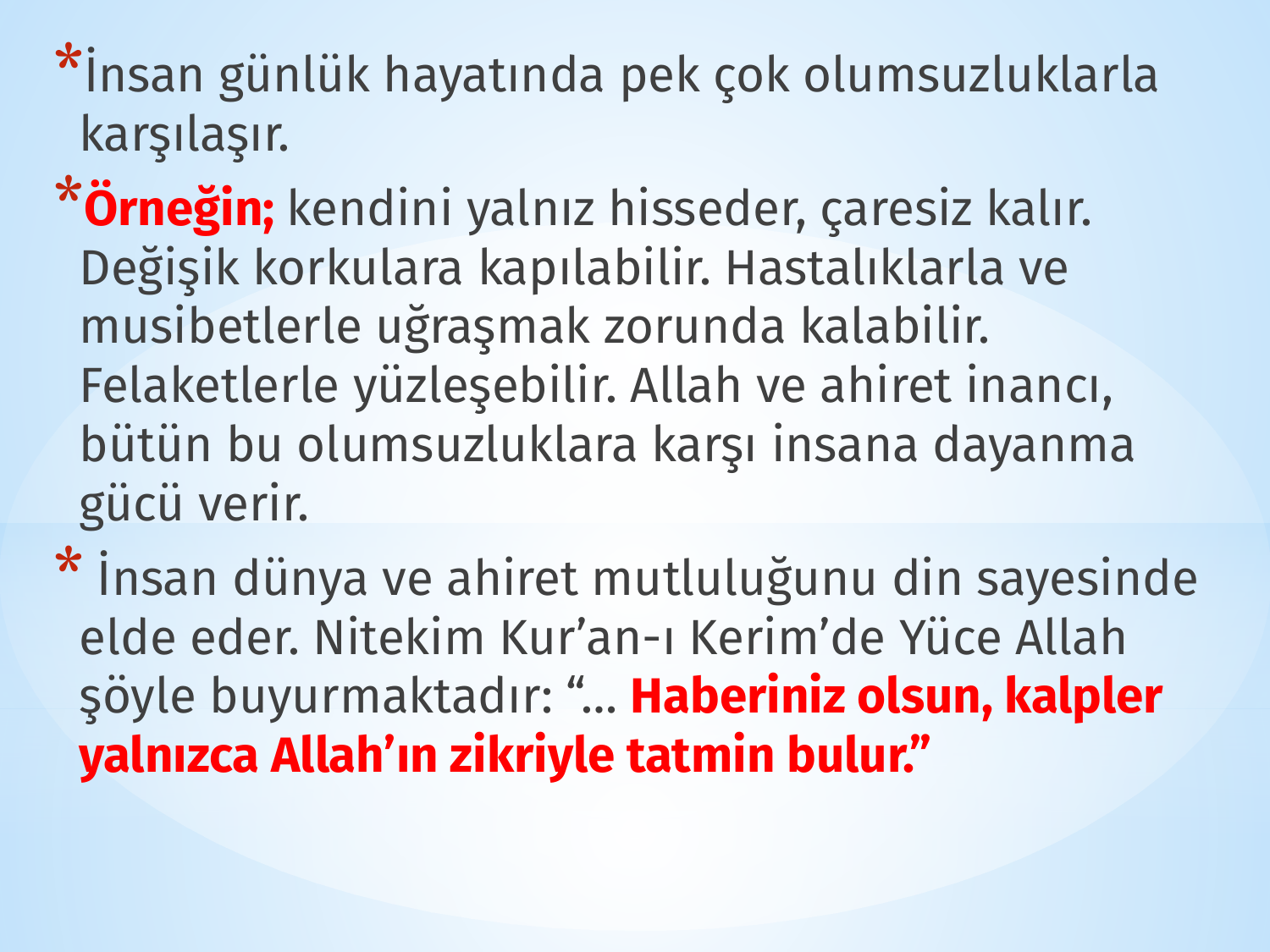

İnsan günlük hayatında pek çok olumsuzluklarla karşılaşır.
Örneğin; kendini yalnız hisseder, çaresiz kalır. Değişik korkulara kapılabilir. Hastalıklarla ve musibetlerle uğraşmak zorunda kalabilir. Felaketlerle yüzleşebilir. Allah ve ahiret inancı, bütün bu olumsuzluklara karşı insana dayanma gücü verir.
 İnsan dünya ve ahiret mutluluğunu din sayesinde elde eder. Nitekim Kur’an-ı Kerim’de Yüce Allah şöyle buyurmaktadır: “… Haberiniz olsun, kalpler yalnızca Allah’ın zikriyle tatmin bulur.”